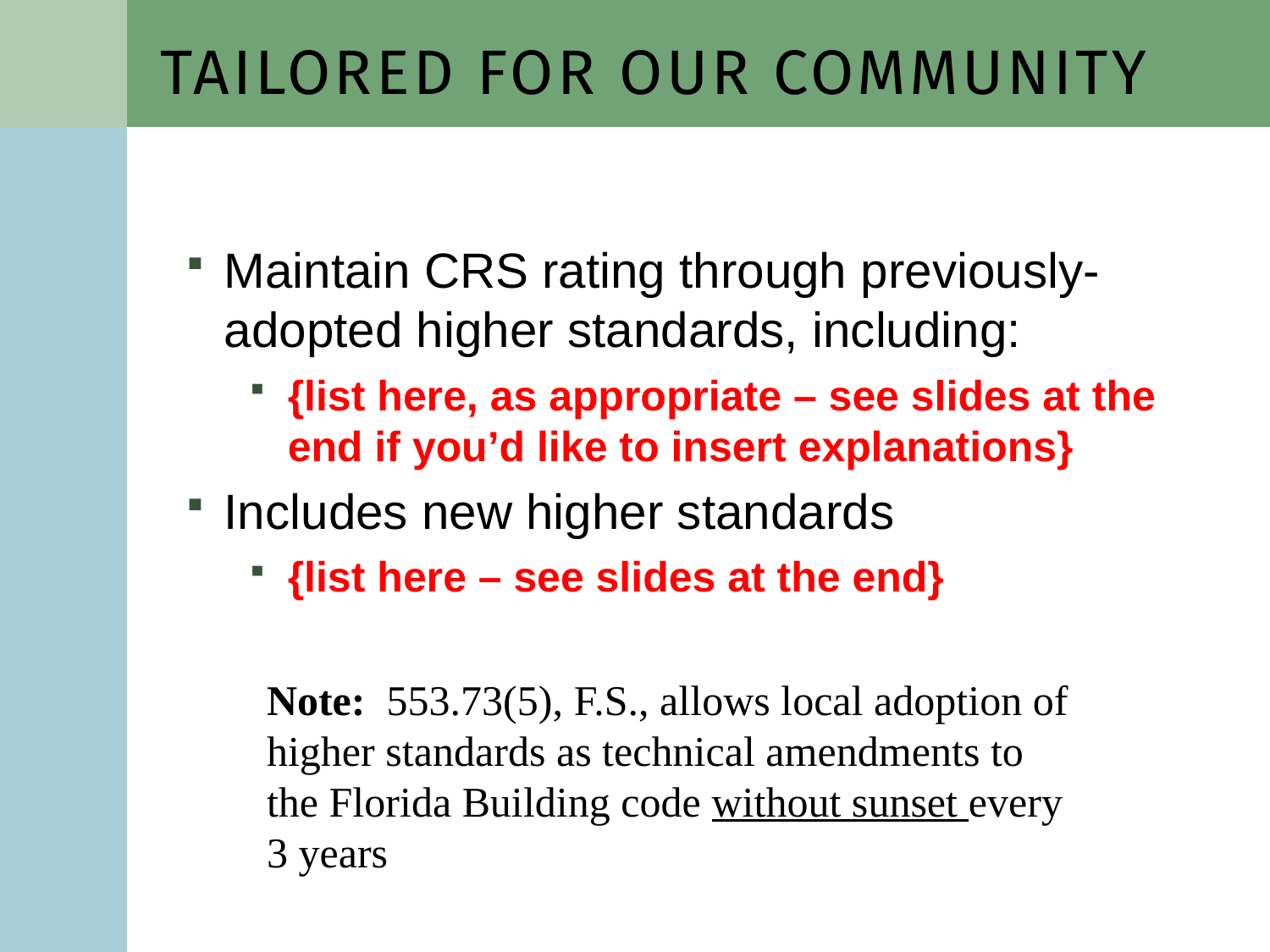

# Tailored for Our Community
Maintain CRS rating through previously-adopted higher standards, including:
{list here, as appropriate – see slides at the end if you’d like to insert explanations}
Includes new higher standards
{list here – see slides at the end}

Note:  553.73(5), F.S., allows local adoption of higher standards as technical amendments to the Florida Building code without sunset every 3 years